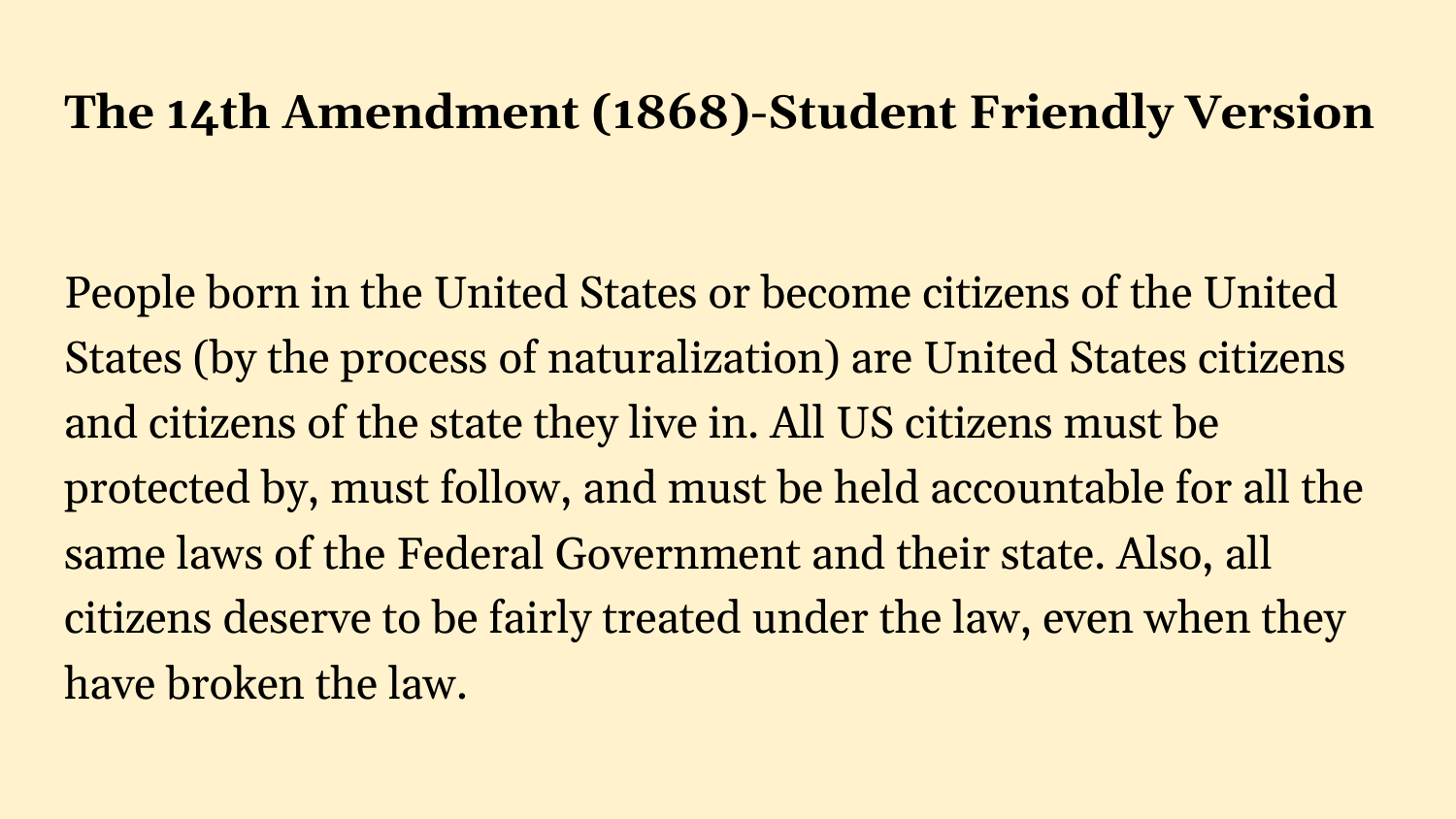

# The 14th Amendment (1868)-Student Friendly Version
People born in the United States or become citizens of the United States (by the process of naturalization) are United States citizens and citizens of the state they live in. All US citizens must be protected by, must follow, and must be held accountable for all the same laws of the Federal Government and their state. Also, all citizens deserve to be fairly treated under the law, even when they have broken the law.